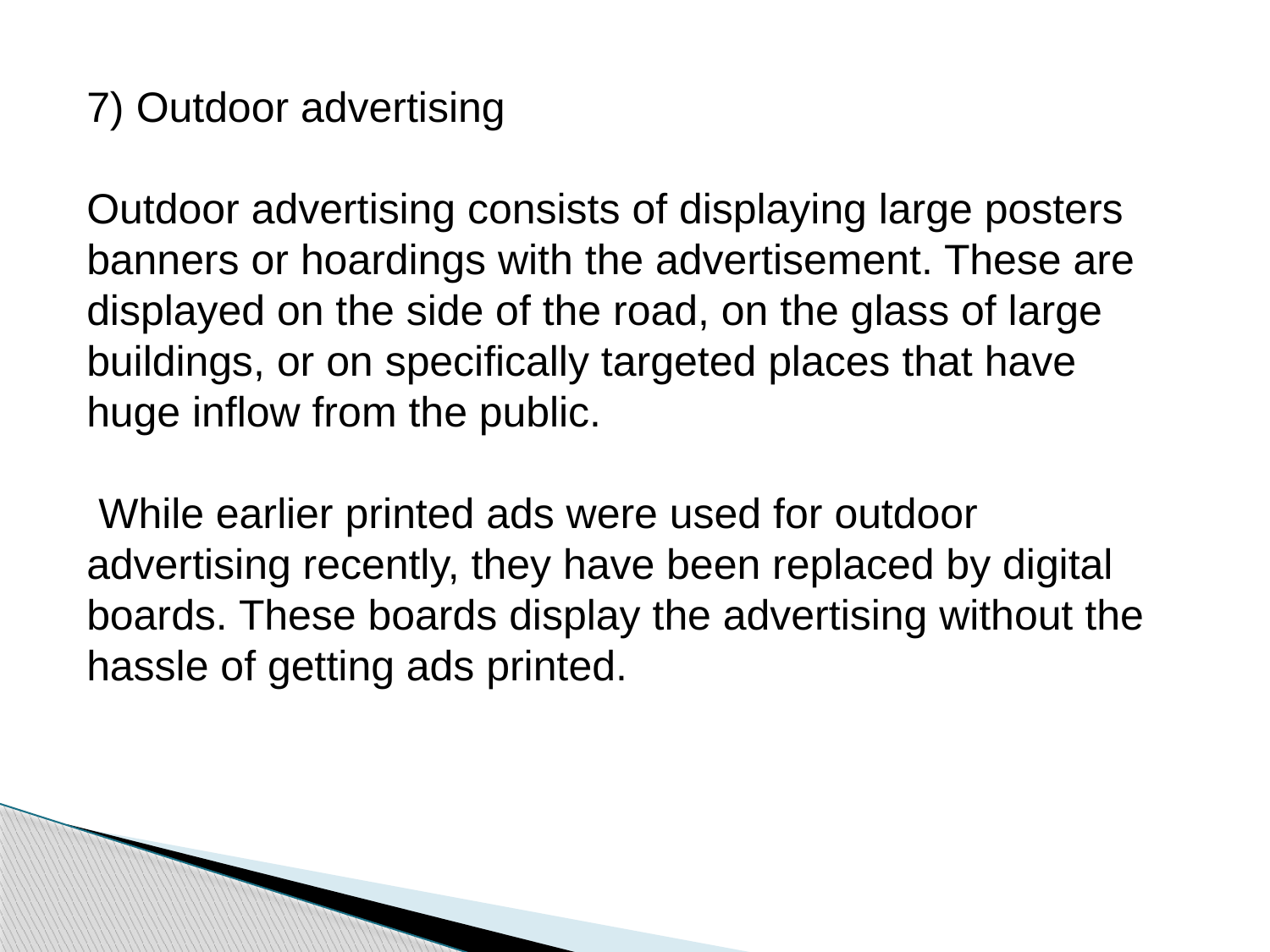

7) Outdoor advertising

Outdoor advertising consists of displaying large posters banners or hoardings with the advertisement. These are displayed on the side of the road, on the glass of large buildings, or on specifically targeted places that have huge inflow from the public.

 While earlier printed ads were used for outdoor advertising recently, they have been replaced by digital boards. These boards display the advertising without the hassle of getting ads printed.